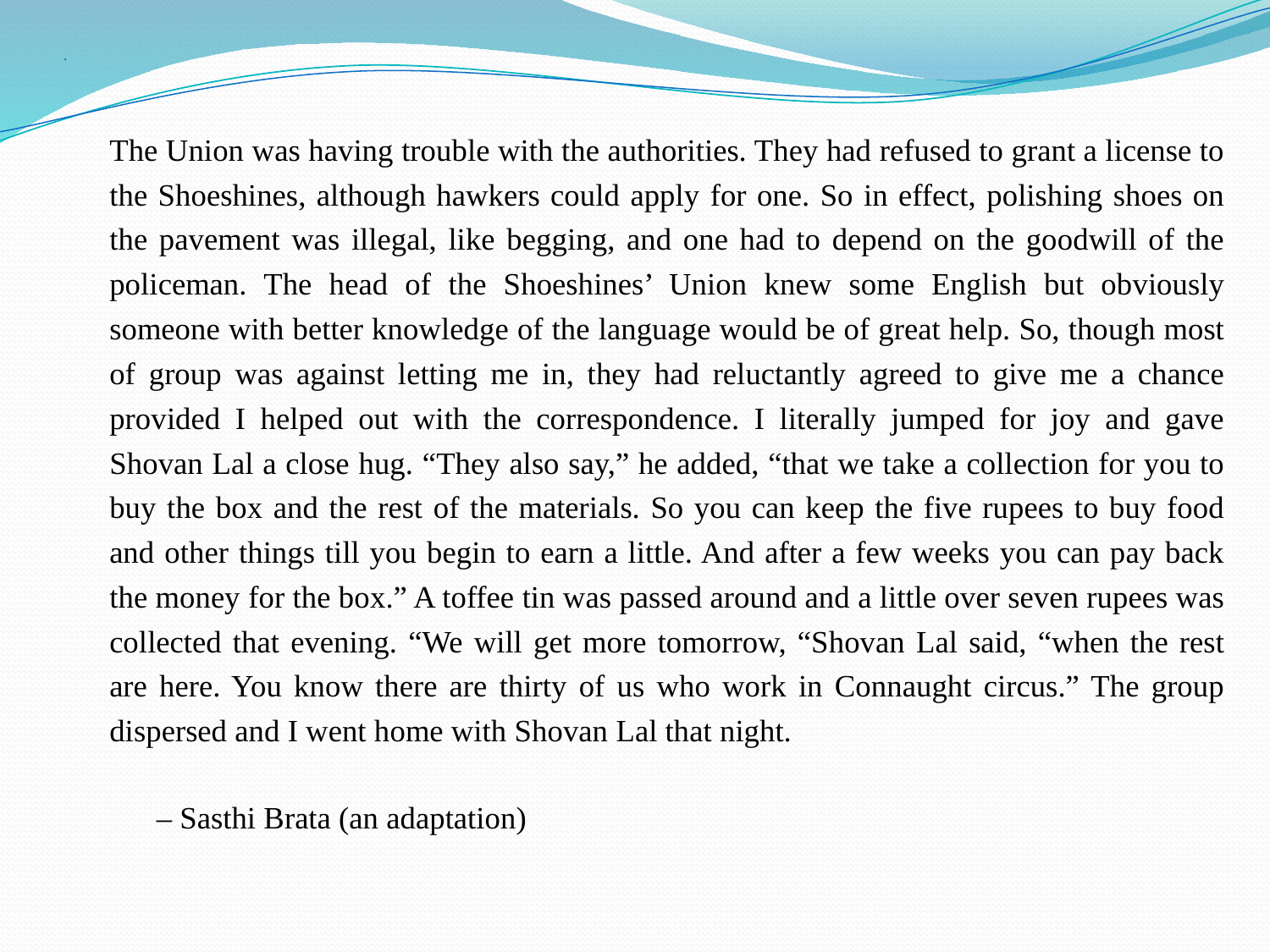

# .
			The Union was having trouble with the authorities. They had refused to grant a license to the Shoeshines, although hawkers could apply for one. So in effect, polishing shoes on the pavement was illegal, like begging, and one had to depend on the goodwill of the policeman. The head of the Shoeshines’ Union knew some English but obviously someone with better knowledge of the language would be of great help. So, though most of group was against letting me in, they had reluctantly agreed to give me a chance provided I helped out with the correspondence. I literally jumped for joy and gave Shovan Lal a close hug. “They also say,” he added, “that we take a collection for you to buy the box and the rest of the materials. So you can keep the five rupees to buy food and other things till you begin to earn a little. And after a few weeks you can pay back the money for the box.” A toffee tin was passed around and a little over seven rupees was collected that evening. “We will get more tomorrow, “Shovan Lal said, “when the rest are here. You know there are thirty of us who work in Connaught circus.” The group dispersed and I went home with Shovan Lal that night.

						      – Sasthi Brata (an adaptation)